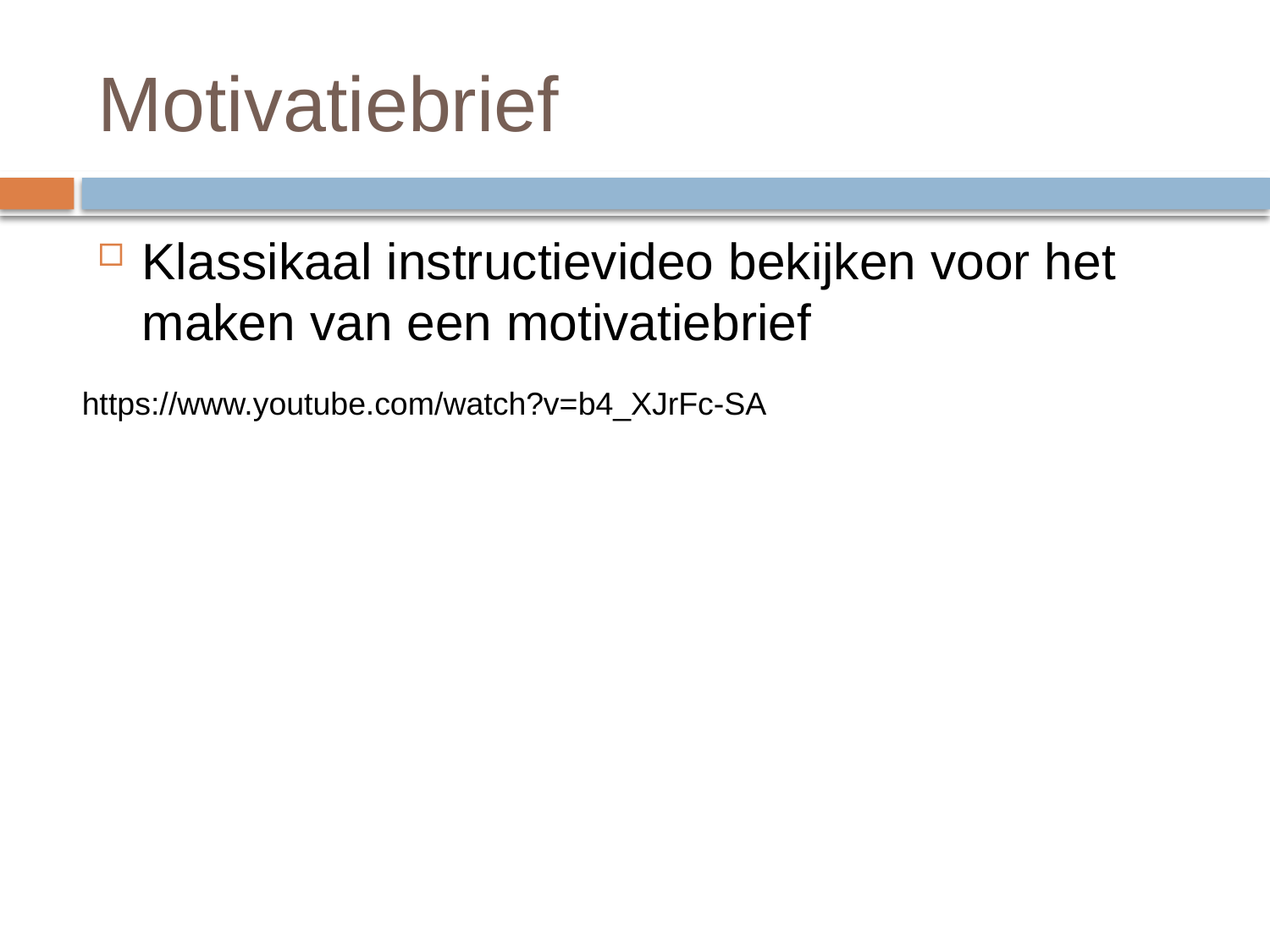

# Motivatiebrief
Klassikaal instructievideo bekijken voor het maken van een motivatiebrief
https://www.youtube.com/watch?v=b4_XJrFc-SA